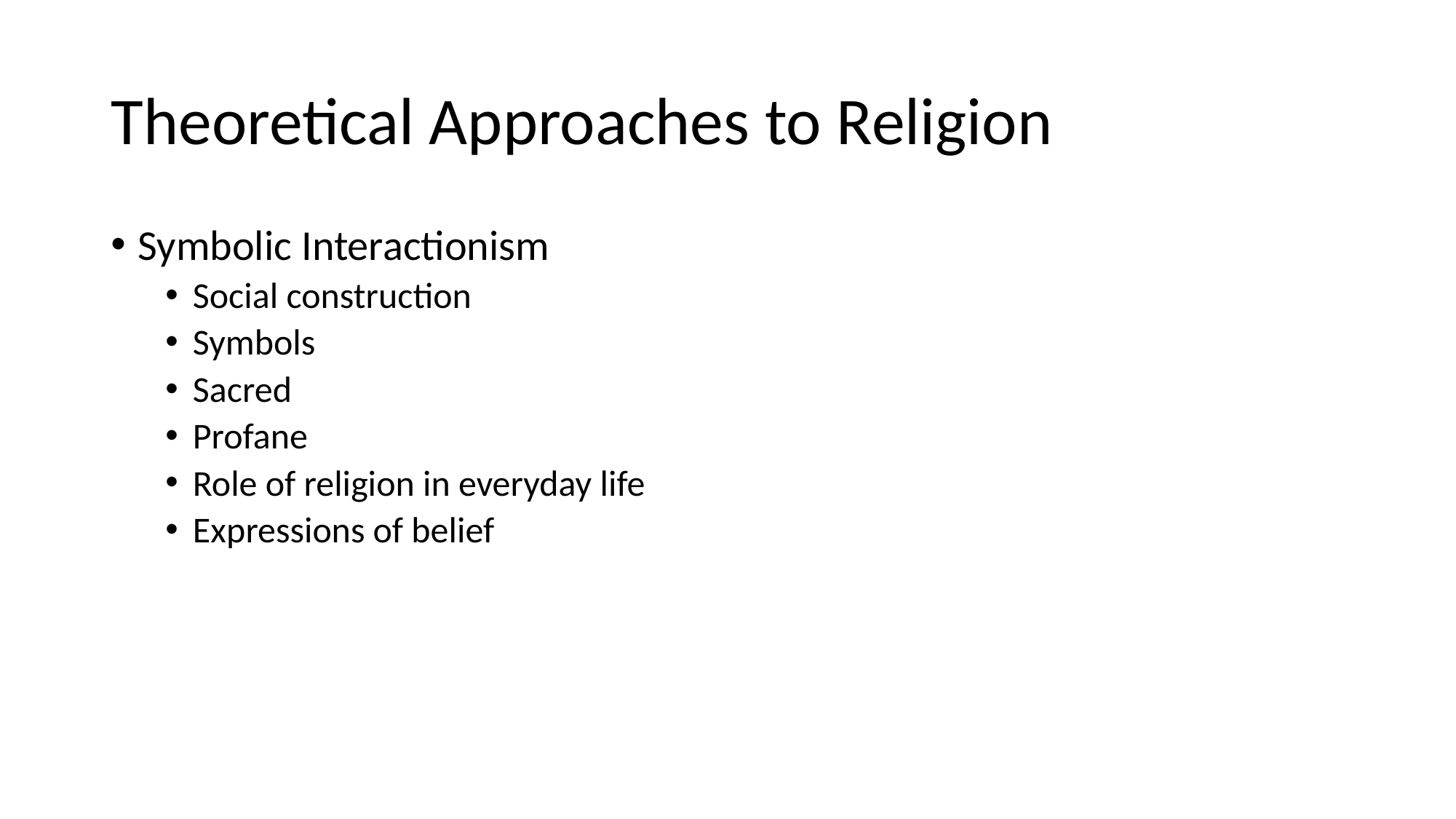

# Theoretical Approaches to Religion
Symbolic Interactionism
Social construction
Symbols
Sacred
Profane
Role of religion in everyday life
Expressions of belief